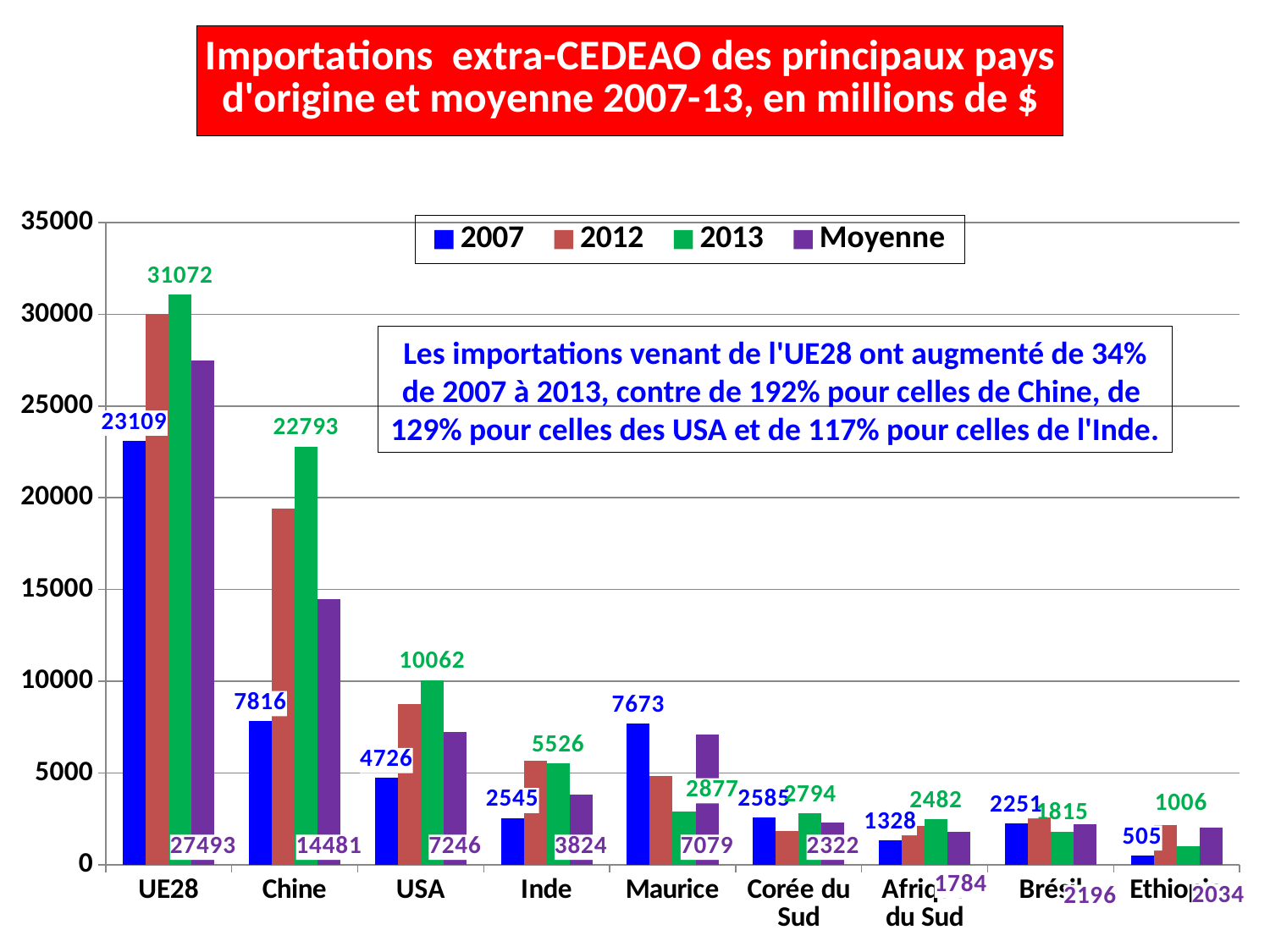

### Chart: Importations  extra-CEDEAO des principaux pays
d'origine et moyenne 2007-13, en millions de $

| Category | 2007 | 2012 | 2013 | Moyenne |
|---|---|---|---|---|
| UE28 | 23109.0 | 30016.0 | 31072.0 | 27493.0 |
| Chine | 7816.0 | 19419.0 | 22793.0 | 14481.0 |
| USA | 4726.0 | 8737.0 | 10062.0 | 7246.0 |
| Inde | 2545.0 | 5659.0 | 5526.0 | 3824.0 |
| Maurice | 7673.0 | 4826.0 | 2877.0 | 7079.0 |
| Corée du Sud | 2585.0 | 1821.0 | 2794.0 | 2322.0 |
| Afrique du Sud | 1328.0 | 2097.0 | 2482.0 | 1784.0 |
| Brésil | 2251.0 | 2596.0 | 1815.0 | 2196.0 |
| Ethiopie | 505.0 | 2175.0 | 1006.0 | 2034.0 |
Les importations venant de l'UE28 ont augmenté de 34%
de 2007 à 2013, contre de 192% pour celles de Chine, de
129% pour celles des USA et de 117% pour celles de l'Inde.